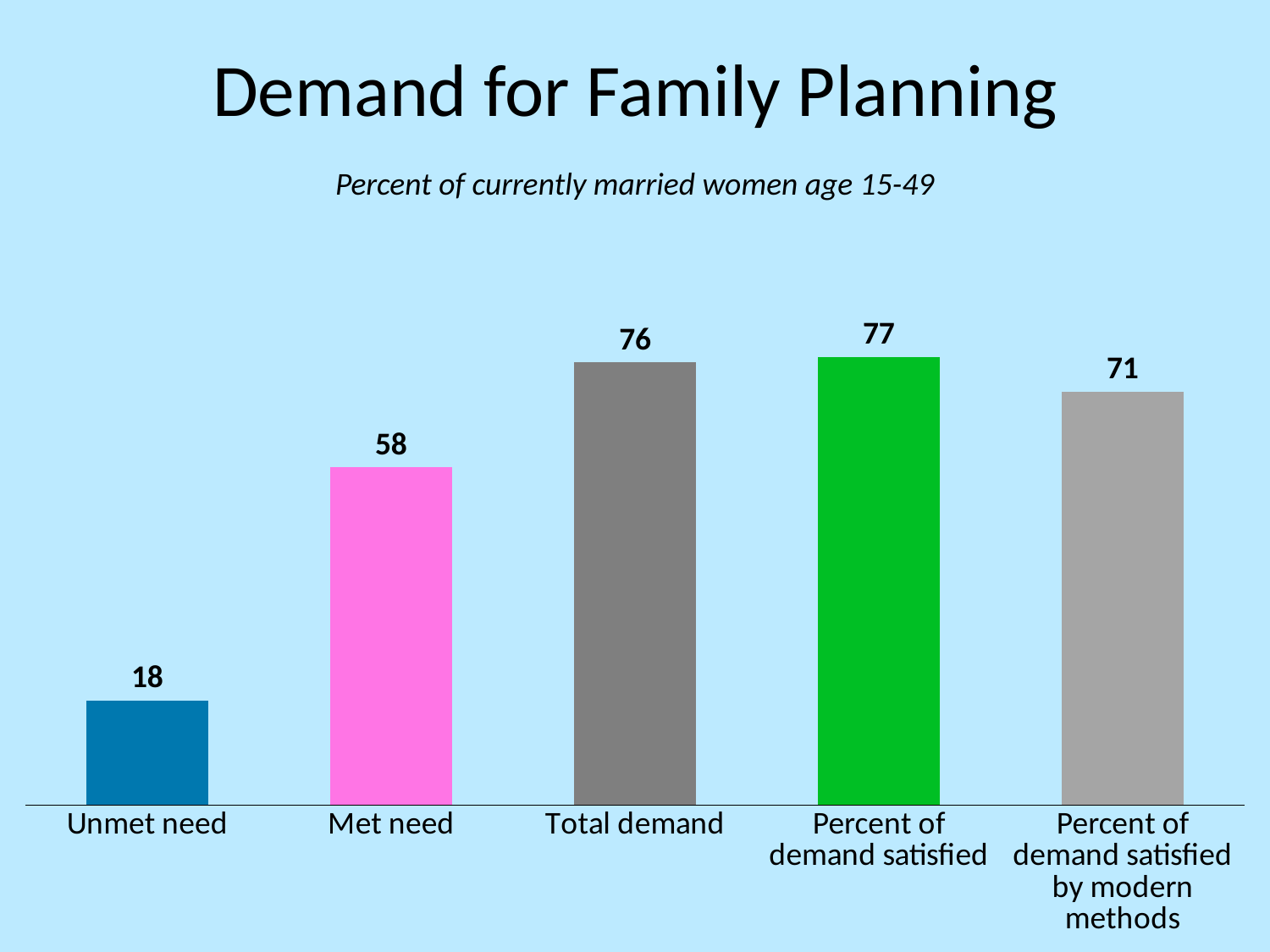

# Demand for Family Planning
Percent of currently married women age 15-49

### Chart

| Category | Column1 |
|---|---|
| Unmet need | 18.0 |
| Met need | 58.0 |
| Total demand | 76.0 |
| Percent of demand satisfied | 77.0 |
| Percent of demand satisfied by modern methods | 71.0 |